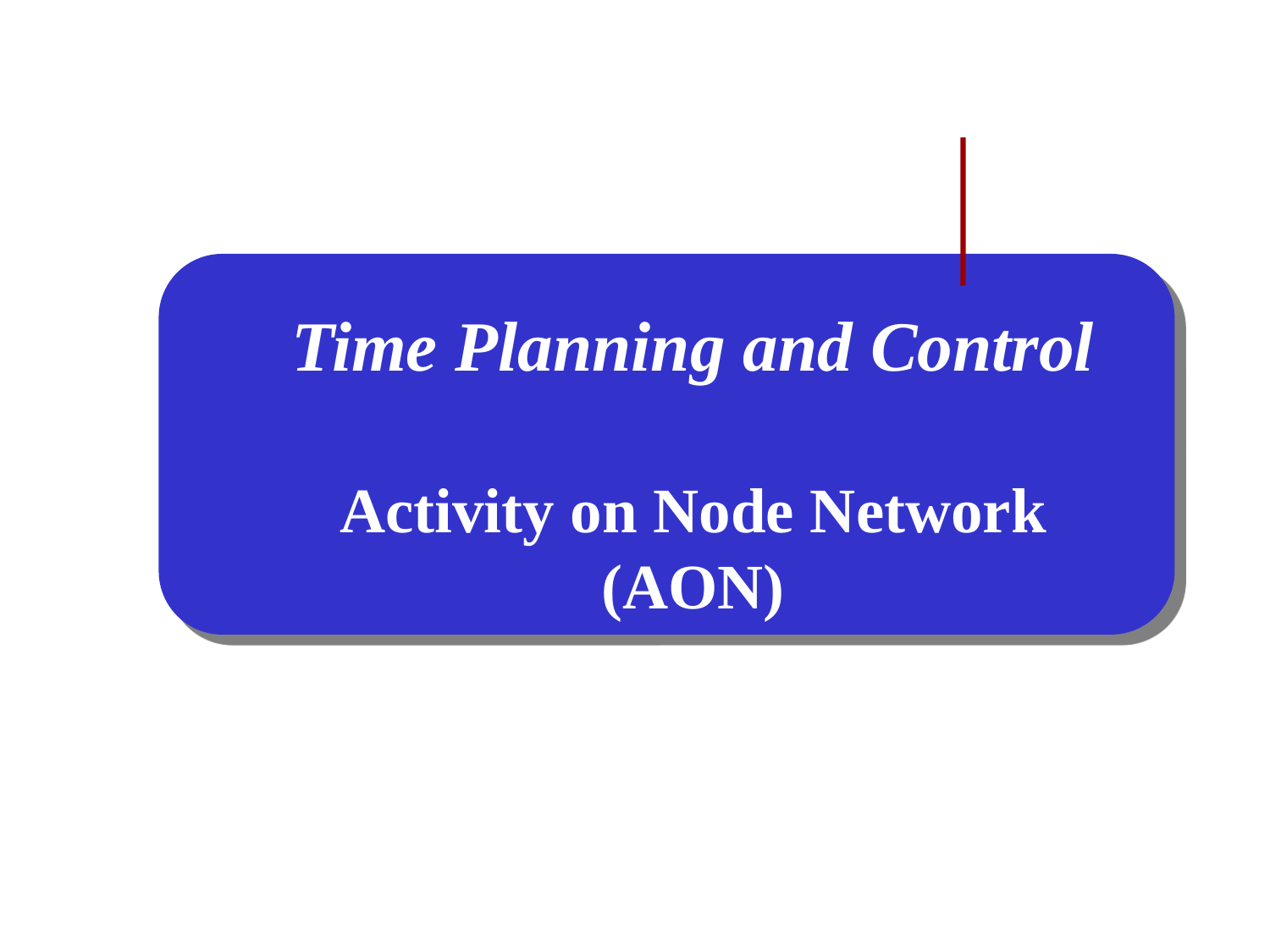

# Time Planning and Control Activity on Node Network (AON)